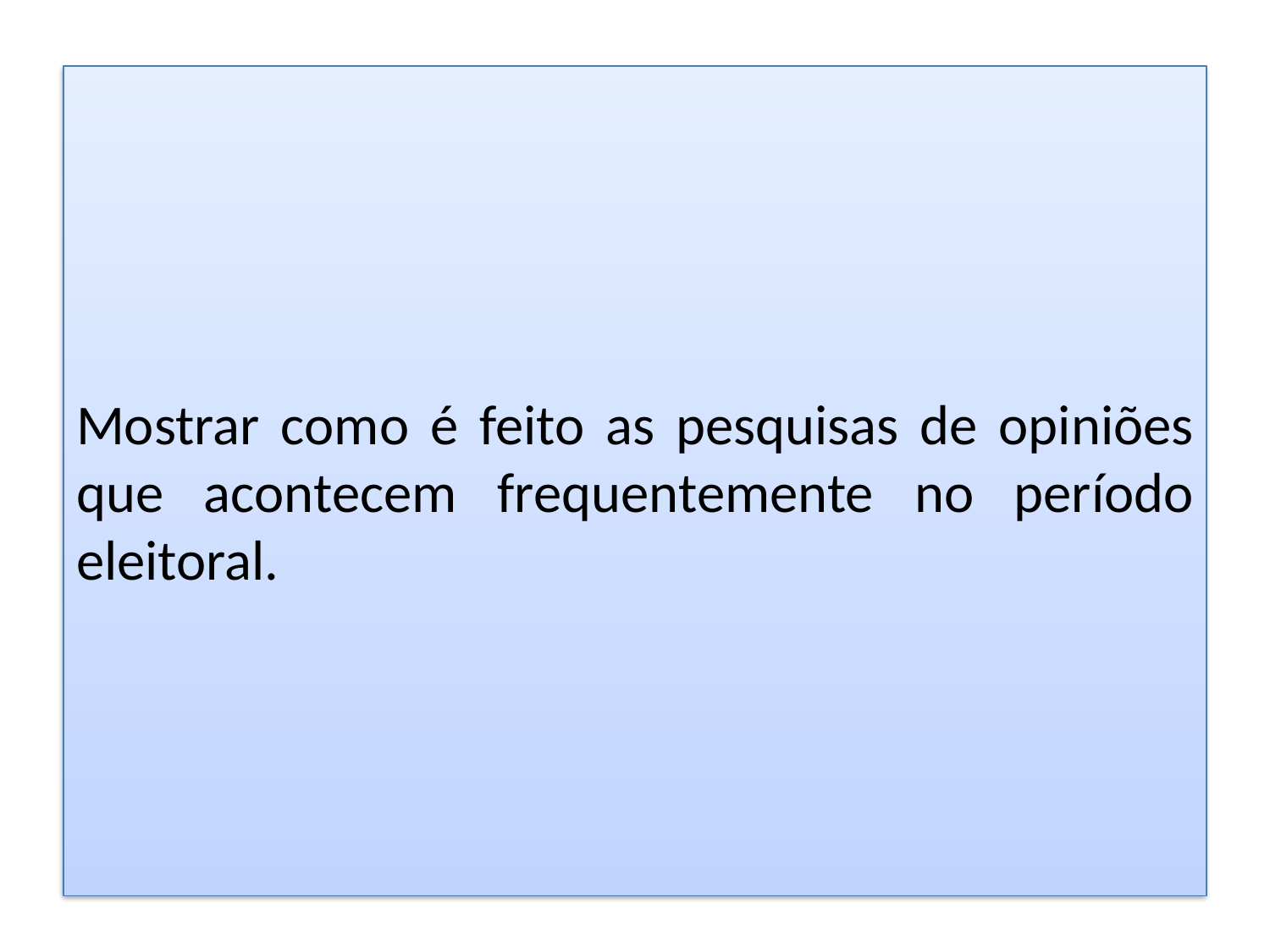

Mostrar como é feito as pesquisas de opiniões que acontecem frequentemente no período eleitoral.